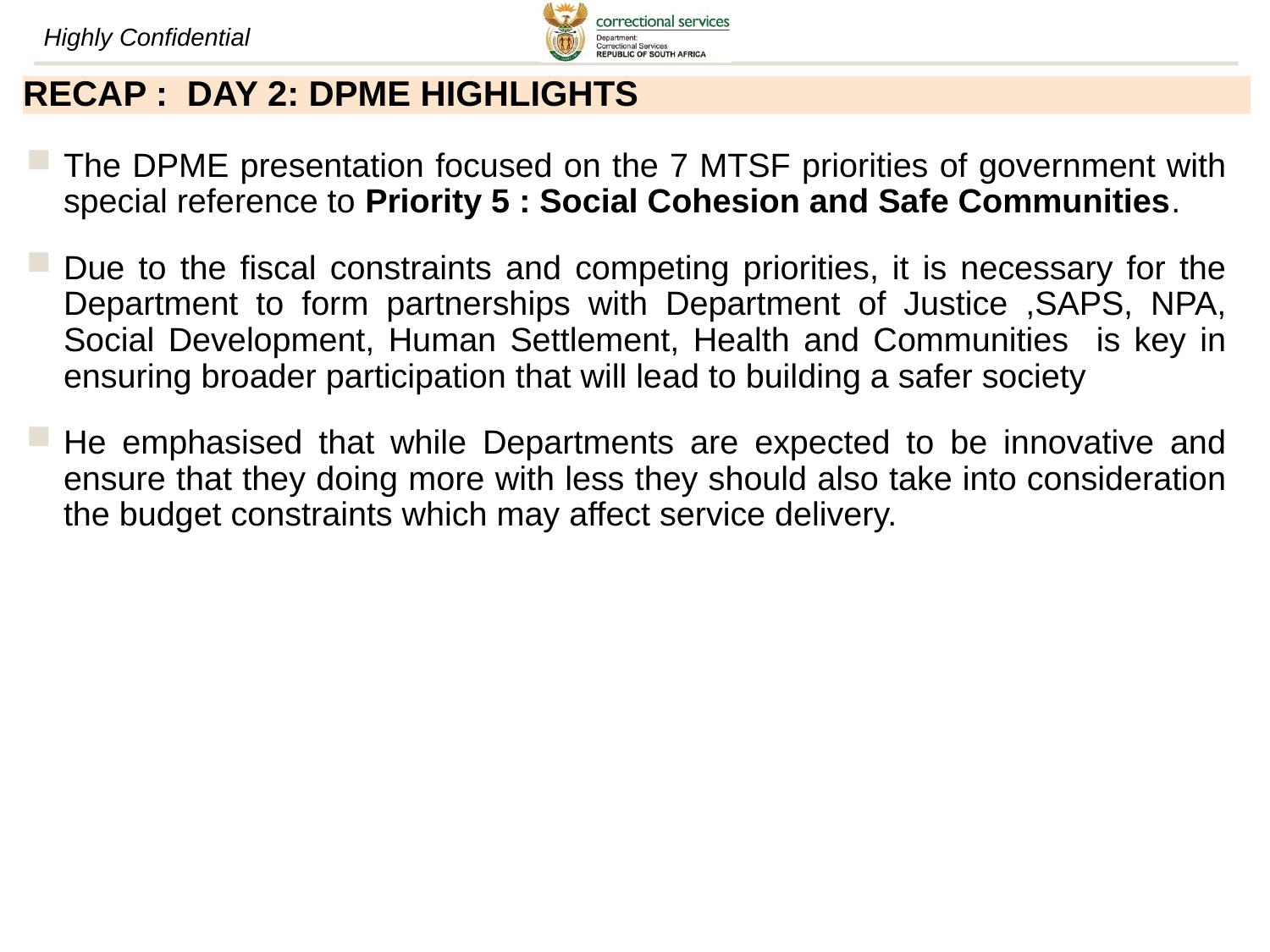

RECAP :  DAY 2: DPME HIGHLIGHTS
The DPME presentation focused on the 7 MTSF priorities of government with special reference to Priority 5 : Social Cohesion and Safe Communities.
Due to the fiscal constraints and competing priorities, it is necessary for the Department to form partnerships with Department of Justice ,SAPS, NPA, Social Development, Human Settlement, Health and Communities  is key in ensuring broader participation that will lead to building a safer society
He emphasised that while Departments are expected to be innovative and ensure that they doing more with less they should also take into consideration the budget constraints which may affect service delivery.